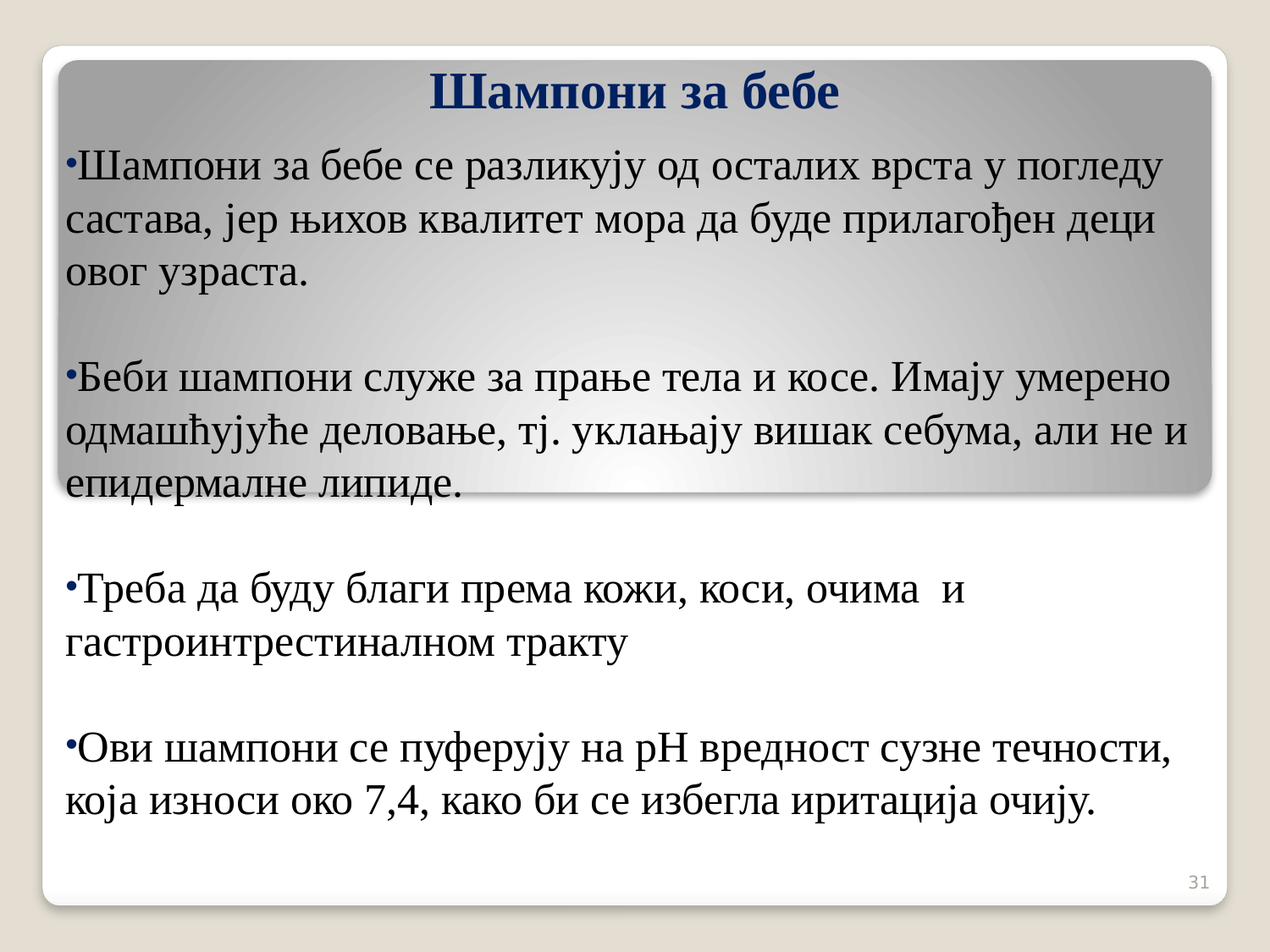

# Шампони за бебе
Шампони за бебе се разликују од осталих врста у погледу састава, јер њихов квалитет мора да буде прилагођен деци овог узраста.

Беби шампони служе за прање тела и косе. Имају умерено одмашћујуће деловање, тј. уклањају вишак себума, али не и епидермалне липиде.

Треба да буду благи према кожи, коси, очима  и гастроинтрестиналном тракту

Ови шампони се пуферују на pH вредност сузне течности, која износи око 7,4, како би се избегла иритација очију.

31